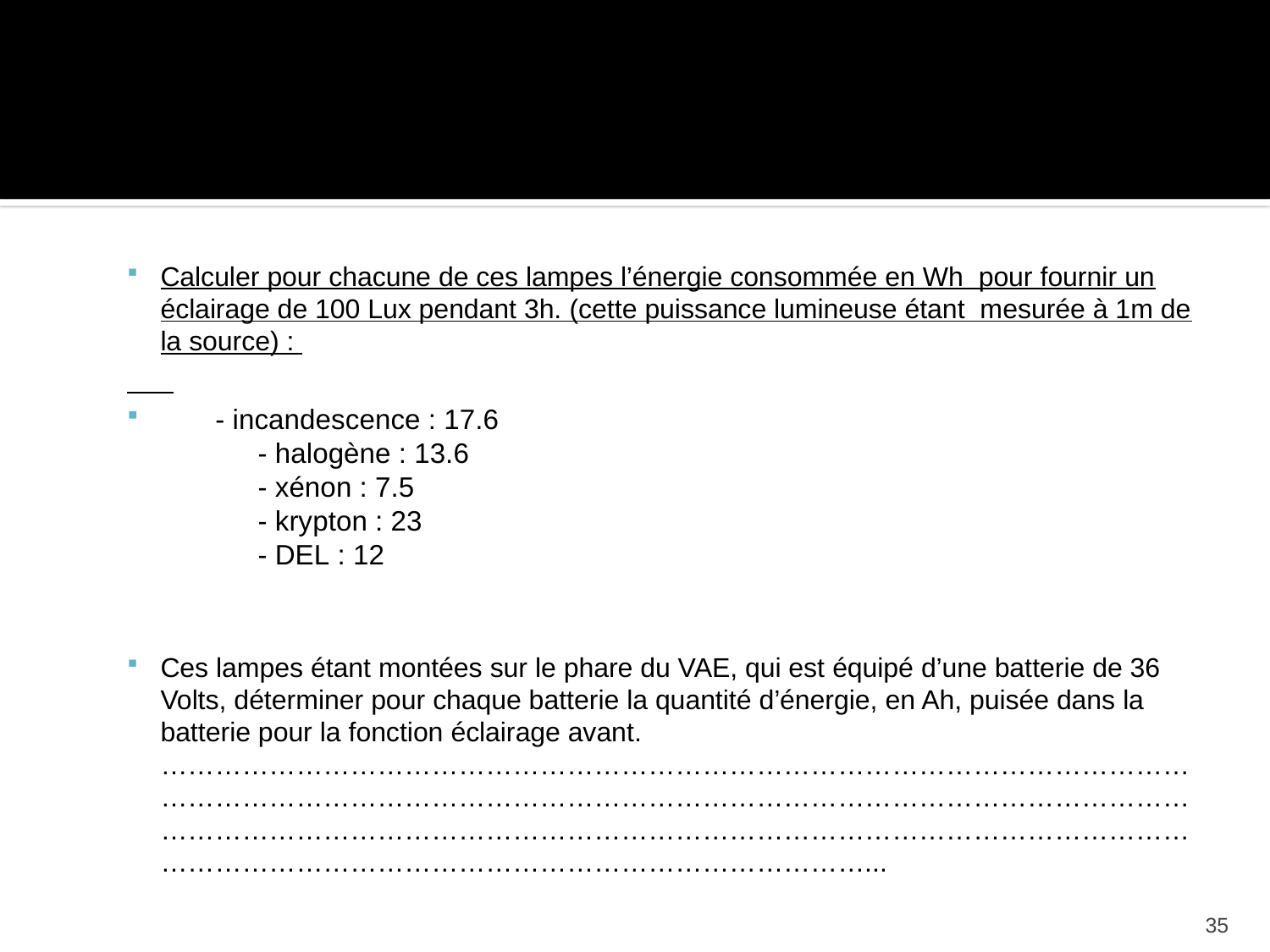

#
Calculer pour chacune de ces lampes l’énergie consommée en Wh  pour fournir un éclairage de 100 Lux pendant 3h. (cette puissance lumineuse étant  mesurée à 1m de la source) :

       - incandescence : 17.6
                      - halogène : 13.6
                      - xénon : 7.5
                      - krypton : 23
                      - DEL : 12

Ces lampes étant montées sur le phare du VAE, qui est équipé d’une batterie de 36 Volts, déterminer pour chaque batterie la quantité d’énergie, en Ah, puisée dans la batterie pour la fonction éclairage avant. ……………………………………………………………………………………………………………………………………………………………………………………………………………………………………………………………………………………………………………………………………………………………………………………...

35